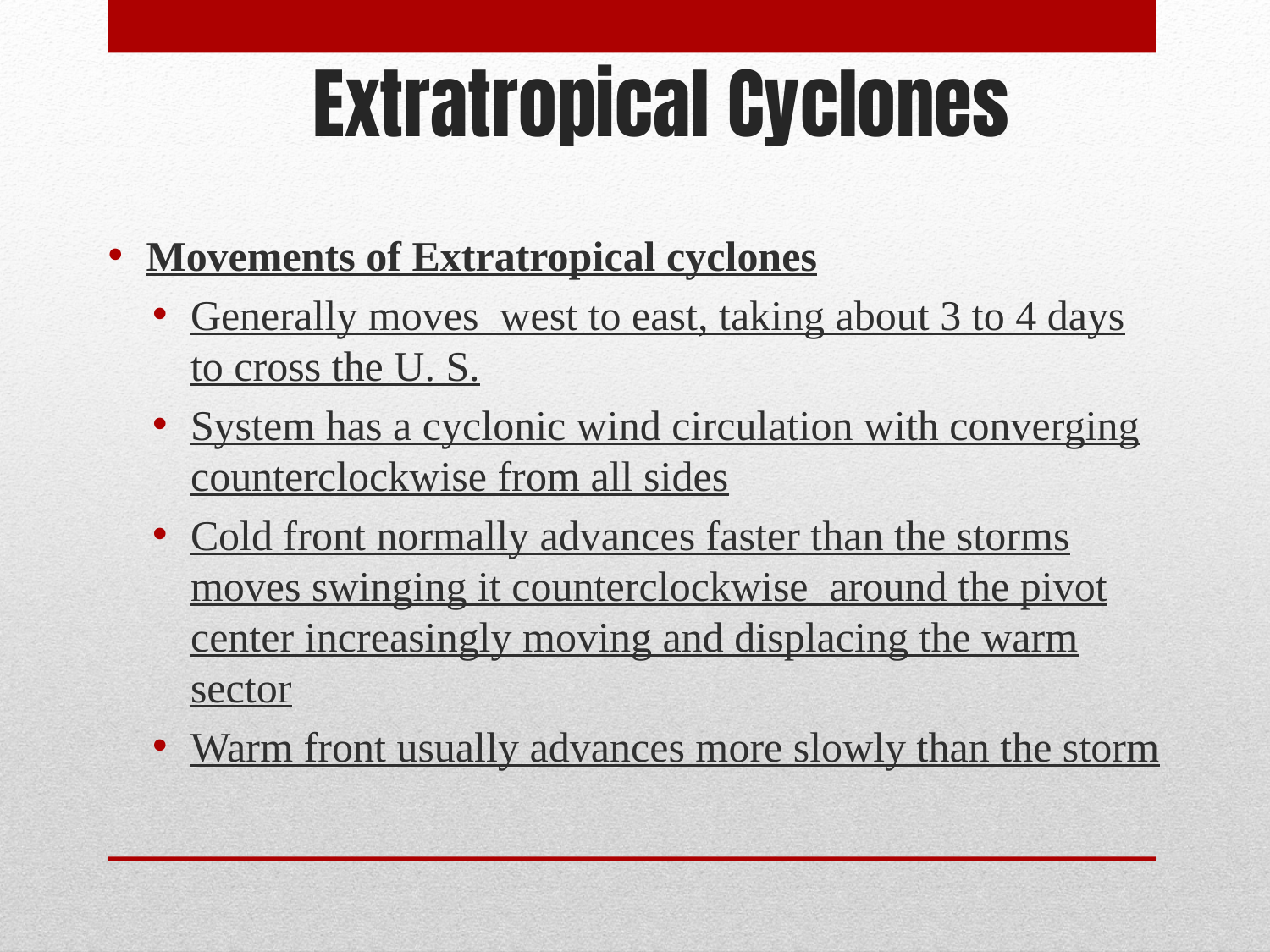

Extratropical Cyclones
Movements of Extratropical cyclones
Generally moves  west to east, taking about 3 to 4 days to cross the U. S.
System has a cyclonic wind circulation with converging counterclockwise from all sides
Cold front normally advances faster than the storms moves swinging it counterclockwise  around the pivot center increasingly moving and displacing the warm sector
Warm front usually advances more slowly than the storm